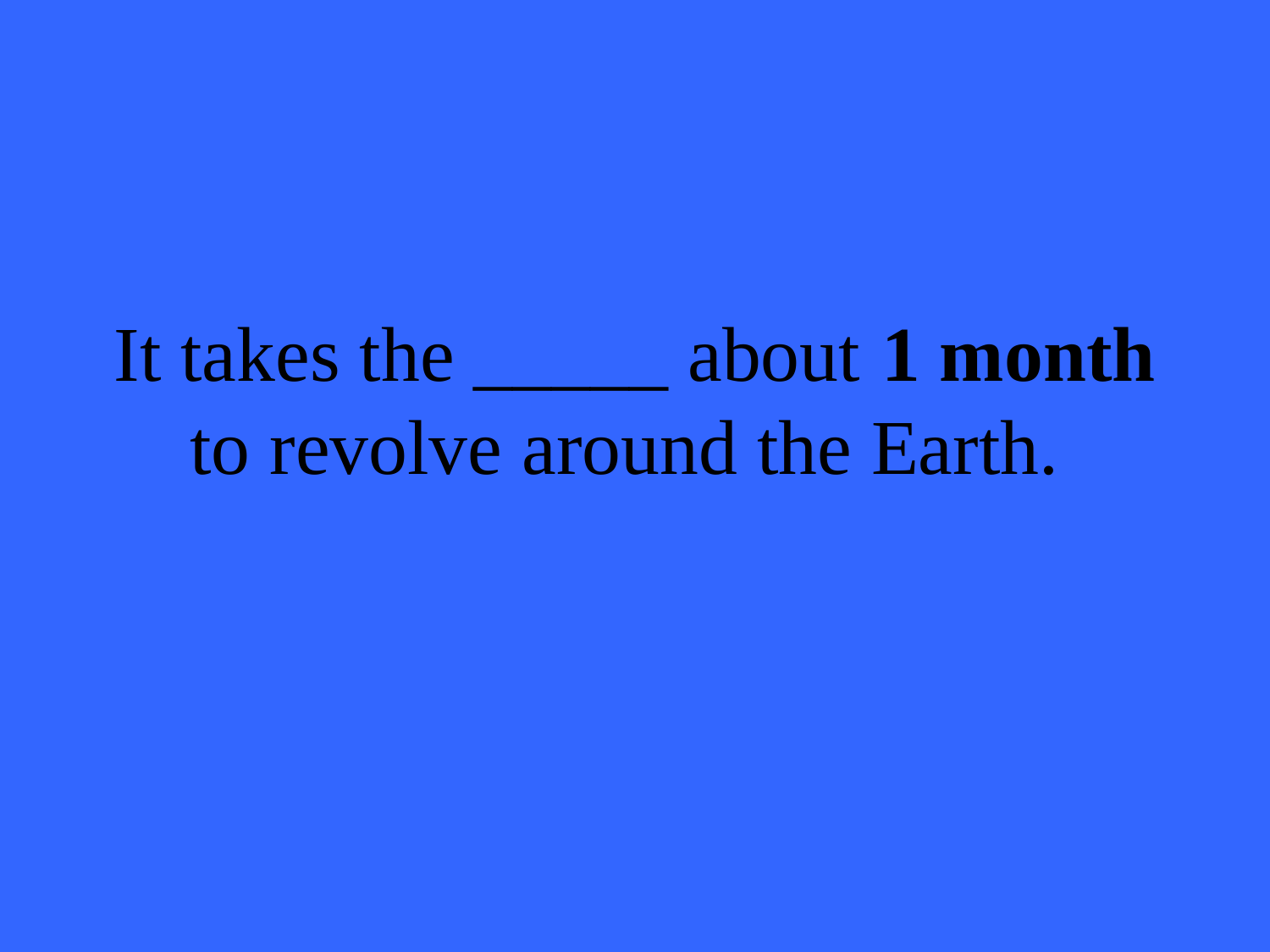

# It takes the _____ about 1 month to revolve around the Earth.